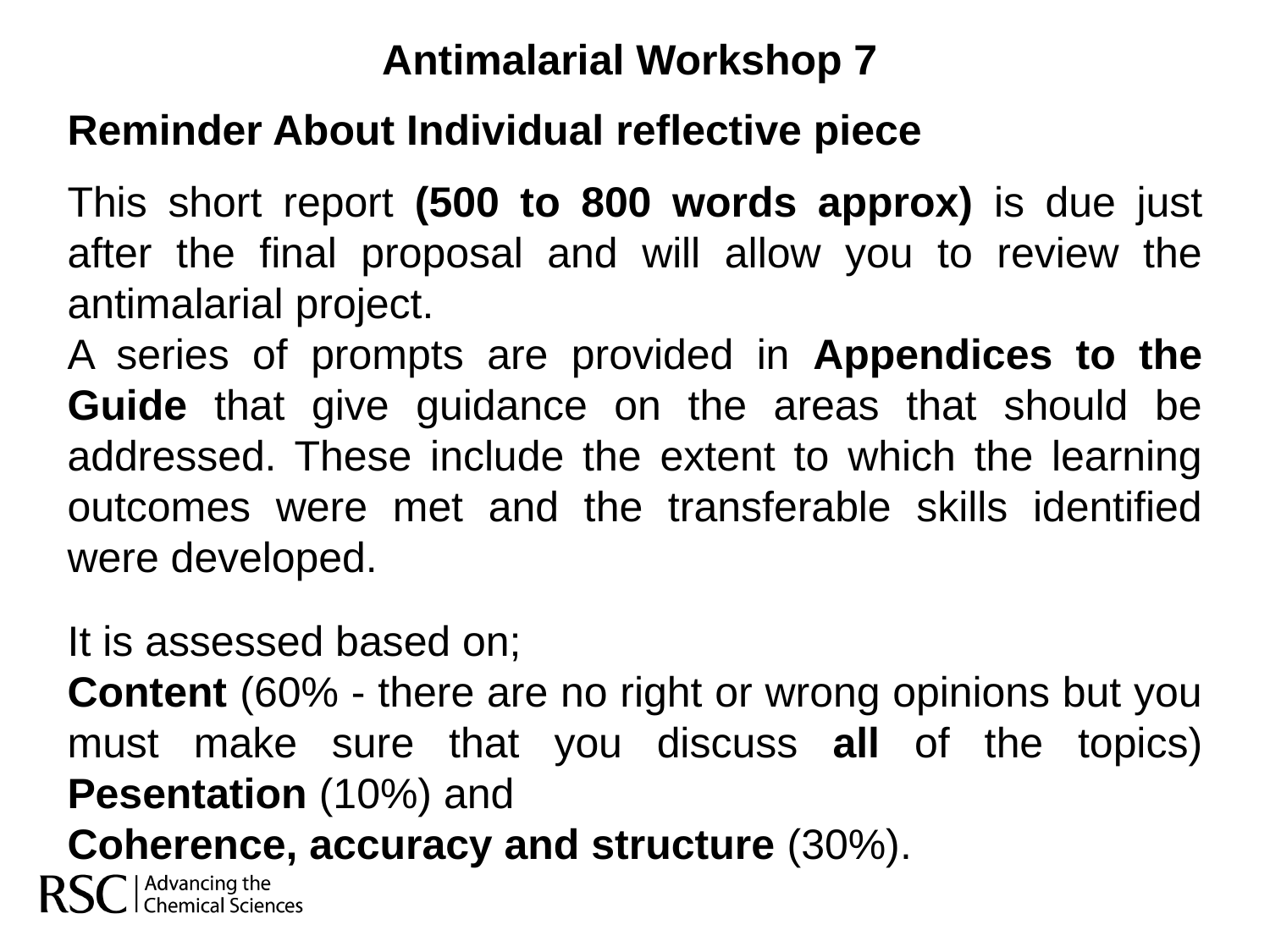

Antimalarial Workshop 7
Reminder About Individual reflective piece

This short report (500 to 800 words approx) is due just after the final proposal and will allow you to review the antimalarial project.
A series of prompts are provided in Appendices to the Guide that give guidance on the areas that should be addressed. These include the extent to which the learning outcomes were met and the transferable skills identified were developed.

It is assessed based on;
Content (60% - there are no right or wrong opinions but you must make sure that you discuss all of the topics) Pesentation (10%) and
Coherence, accuracy and structure (30%).